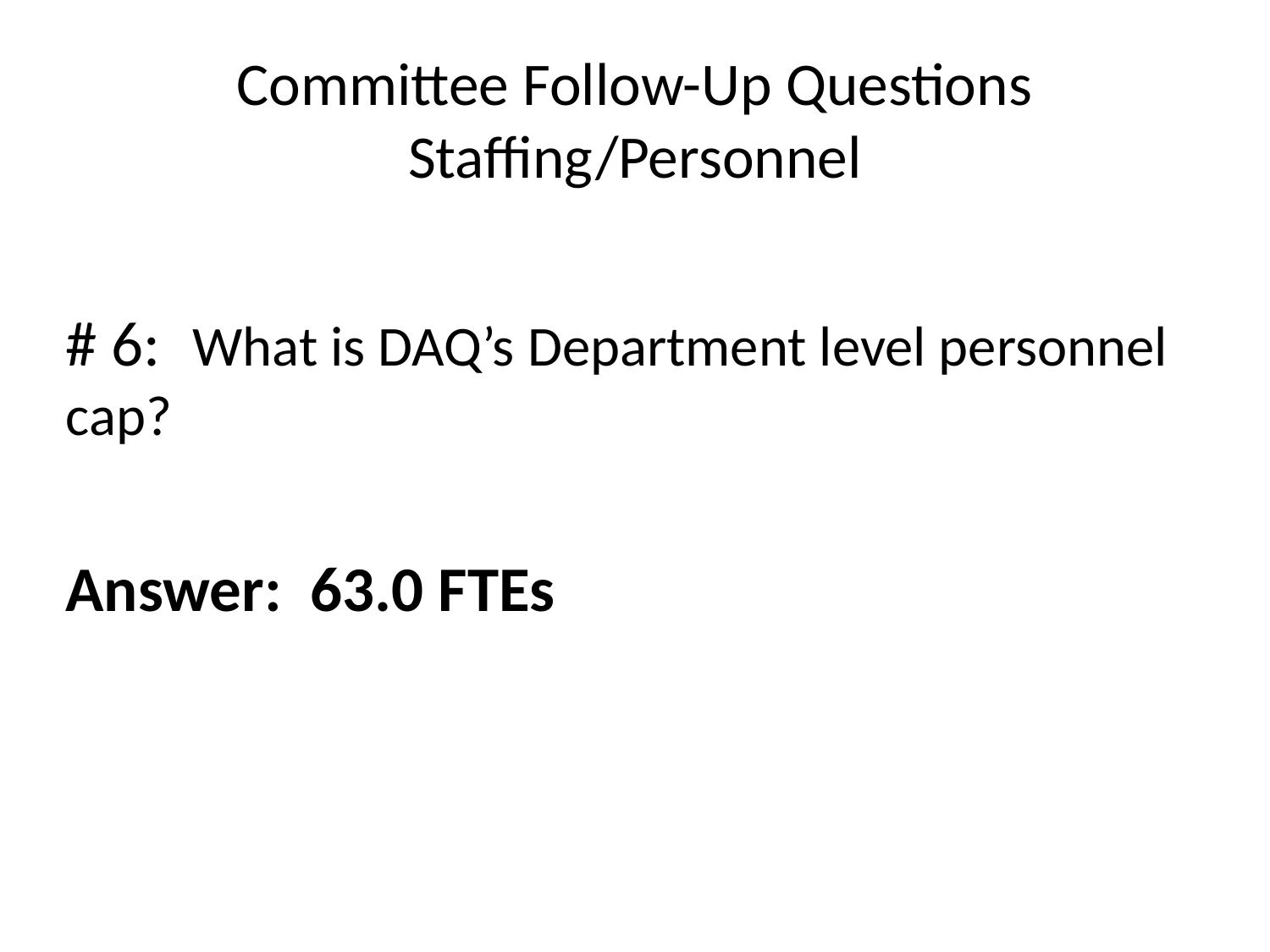

# Committee Follow-Up Questions Staffing/Personnel
# 6:	What is DAQ’s Department level personnel  cap?

Answer:  63.0 FTEs